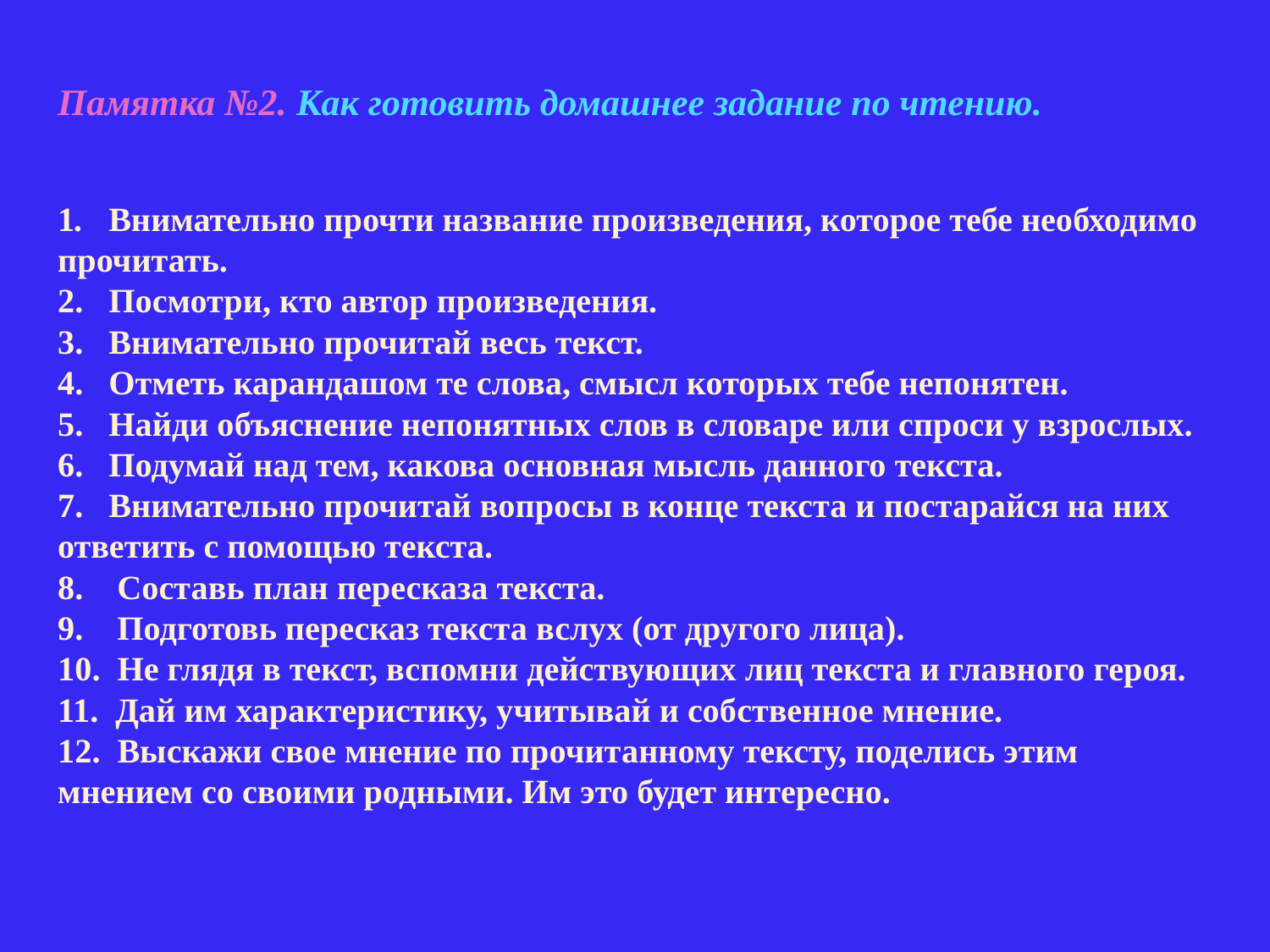

# Памятка №2. Как готовить домашнее задание по чтению. 1.   Внимательно прочти название произведения, которое тебе необходимо прочитать. 2.   Посмотри, кто автор произведения. 3.   Внимательно прочитай весь текст. 4.   Отметь карандашом те слова, смысл которых тебе непонятен. 5.   Найди объяснение непонятных слов в словаре или спроси у взрослых. 6.   Подумай над тем, какова основная мысль данного текста. 7.   Внимательно прочитай вопросы в конце текста и постарайся на них ответить с помощью текста. 8.    Составь план пересказа текста. 9.    Подготовь пересказ текста вслух (от другого лица). 10.  Не глядя в текст, вспомни действующих лиц текста и главного героя. 11.  Дай им характеристику, учитывай и собственное мнение. 12.  Выскажи свое мнение по прочитанному тексту, поделись этим мнением со своими родными. Им это будет интересно.